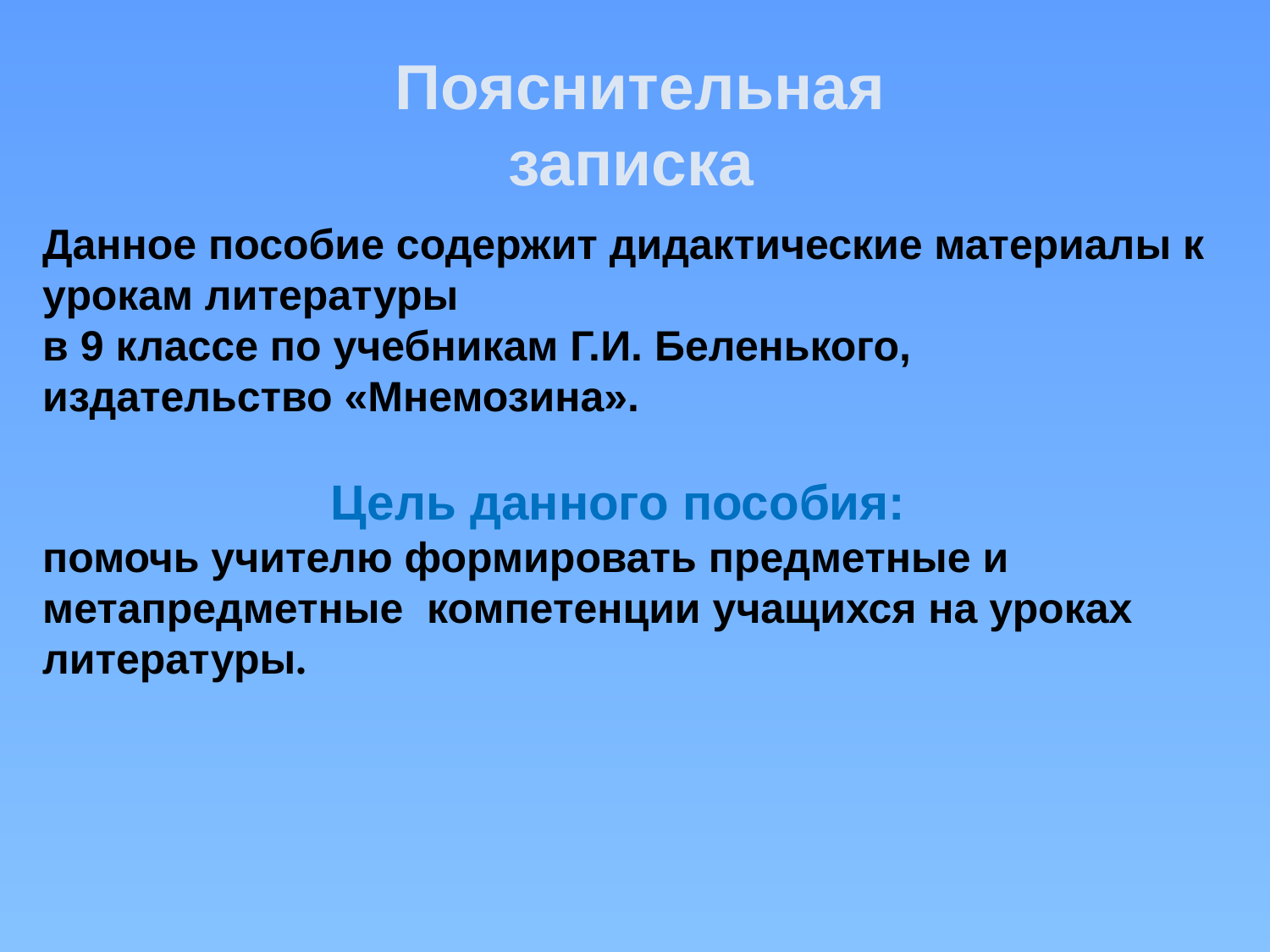

Пояснительная записка

Данное пособие содержит дидактические материалы к урокам литературы
в 9 классе по учебникам Г.И. Беленького,
издательство «Мнемозина».

Цель данного пособия:
помочь учителю формировать предметные и метапредметные  компетенции учащихся на уроках литературы.